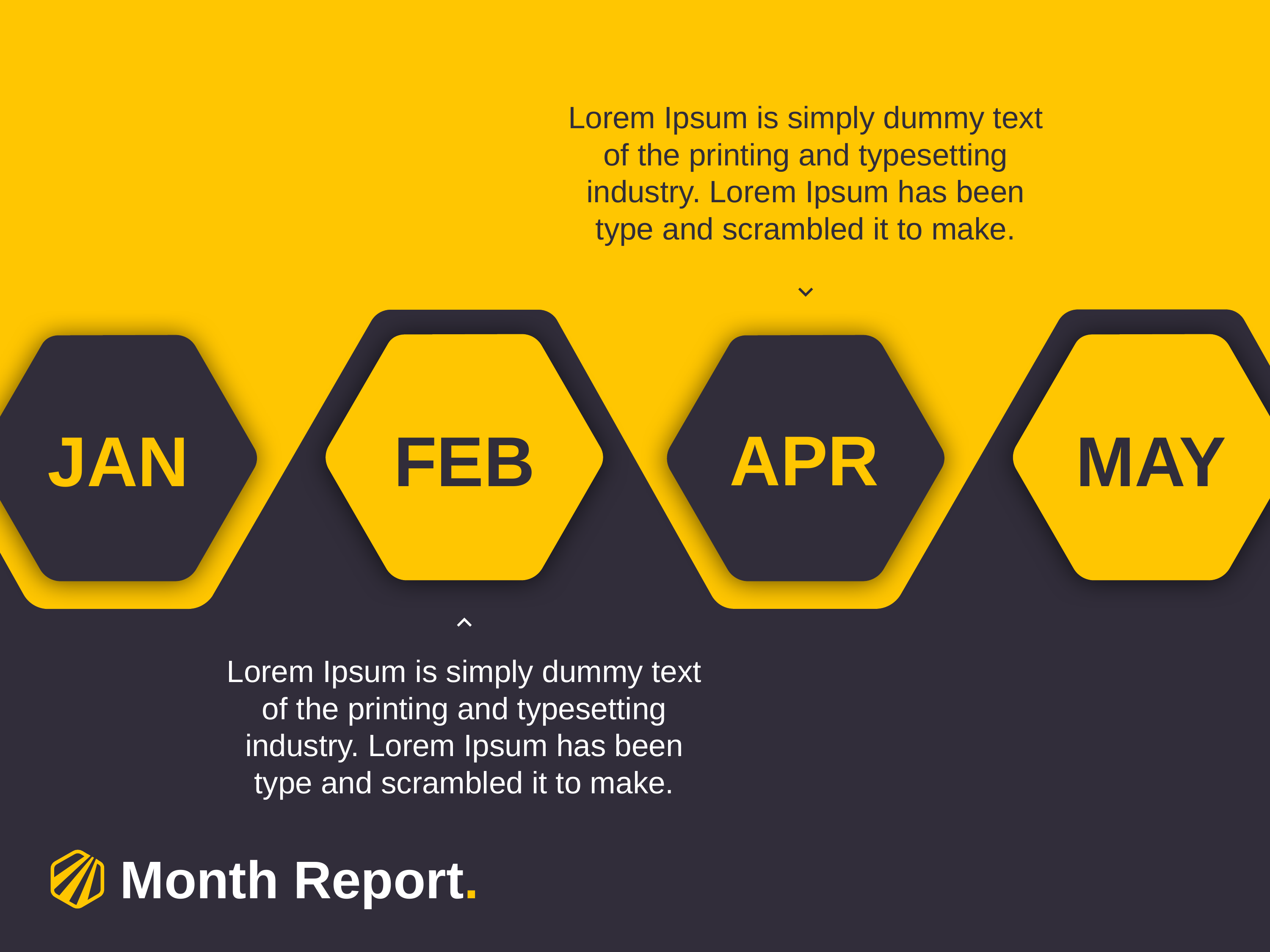

Lorem Ipsum is simply dummy text of the printing and typesetting industry. Lorem Ipsum has been type and scrambled it to make.

APR
Jan
FeB
MAY
Lorem Ipsum is simply dummy text of the printing and typesetting industry. Lorem Ipsum has been type and scrambled it to make.